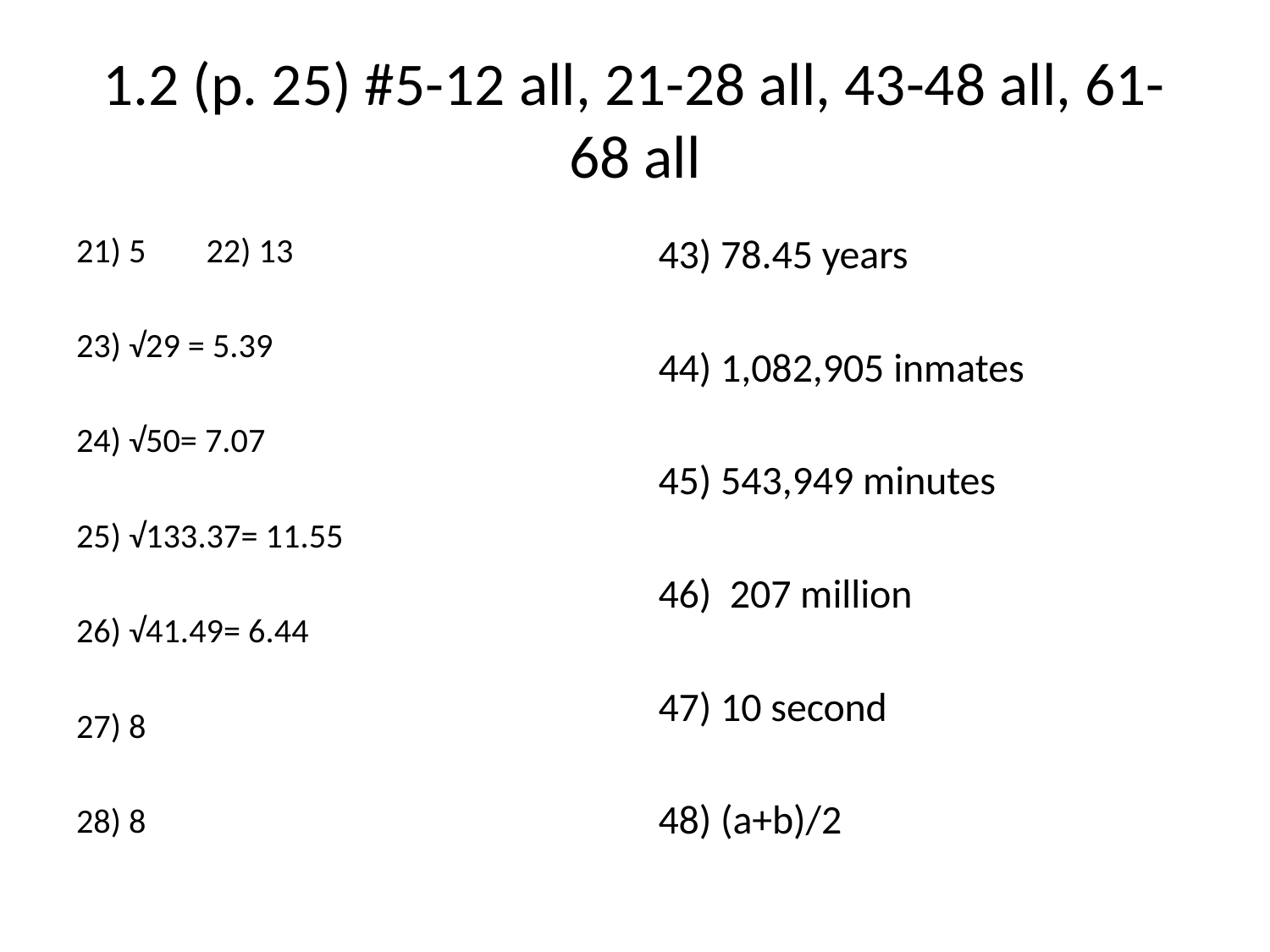

# 1.2 (p. 25) #5-12 all, 21-28 all, 43-48 all, 61-68 all
21) 5		22) 13

23) √29 = 5.39

24) √50= 7.07

25) √133.37= 11.55

26) √41.49= 6.44

27) 8

28) 8
43) 78.45 years

44) 1,082,905 inmates

45) 543,949 minutes

46)  207 million

47) 10 second

48) (a+b)/2